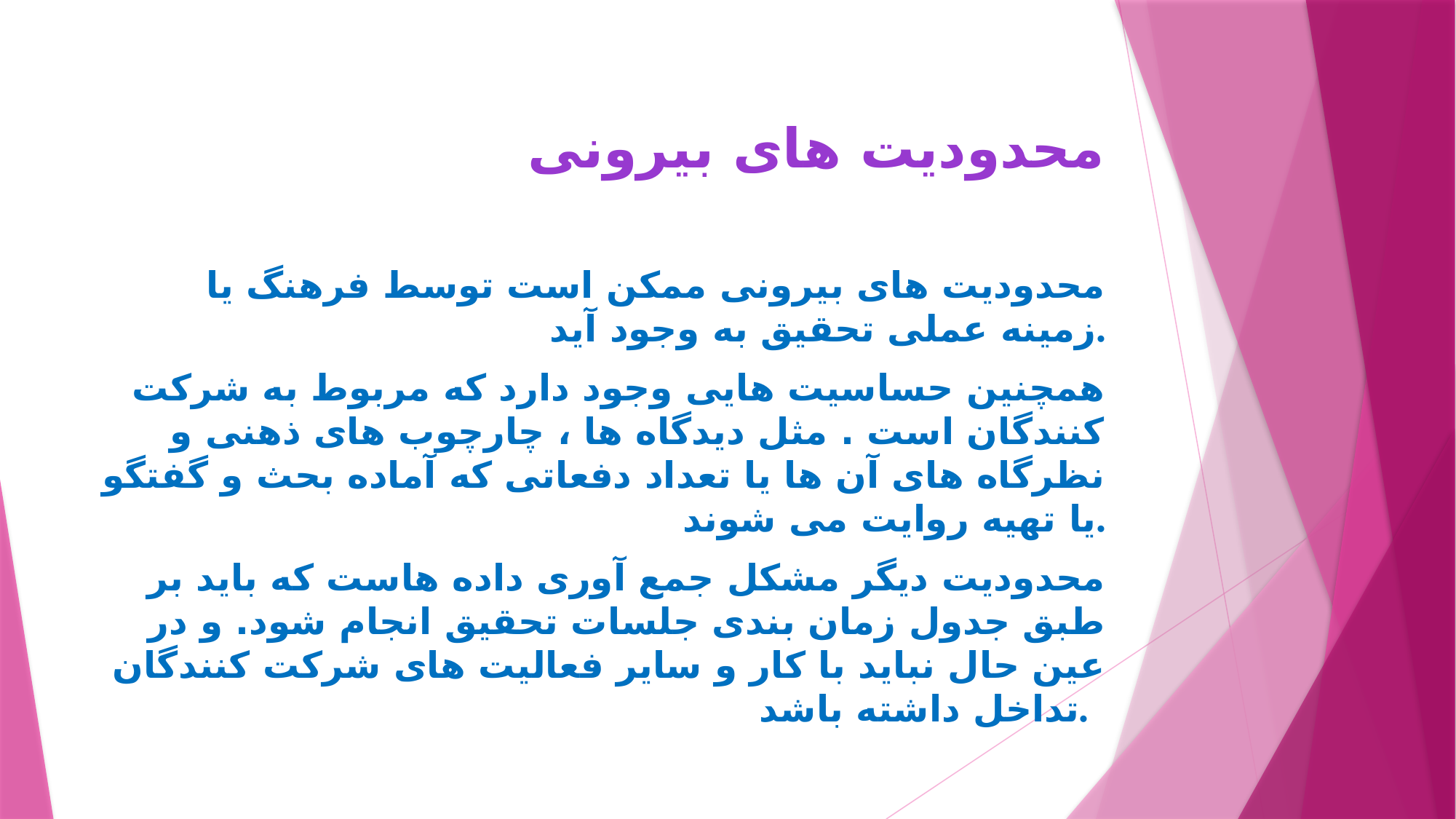

# محدودیت های بیرونی
محدودیت های بیرونی ممکن است توسط فرهنگ یا زمینه عملی تحقیق به وجود آید.
همچنین حساسیت هایی وجود دارد که مربوط به شرکت کنندگان است . مثل دیدگاه ها ، چارچوب های ذهنی و نظرگاه های آن ها یا تعداد دفعاتی که آماده بحث و گفتگو یا تهیه روایت می شوند.
محدودیت دیگر مشکل جمع آوری داده هاست که باید بر طبق جدول زمان بندی جلسات تحقیق انجام شود. و در عین حال نباید با کار و سایر فعالیت های شرکت کنندگان تداخل داشته باشد.